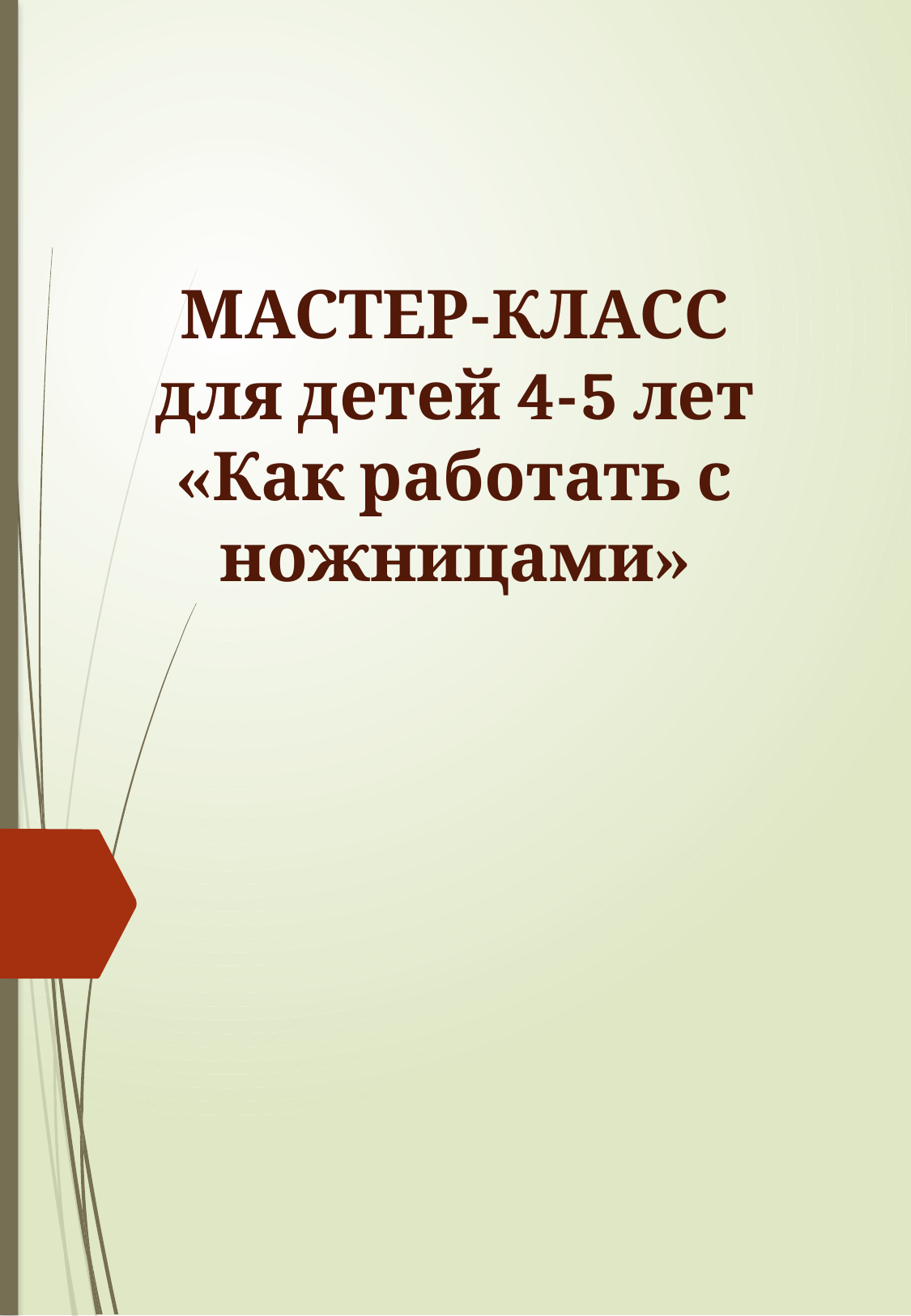

МАСТЕР-КЛАСС
для детей 4-5 лет
«Как работать с ножницами»